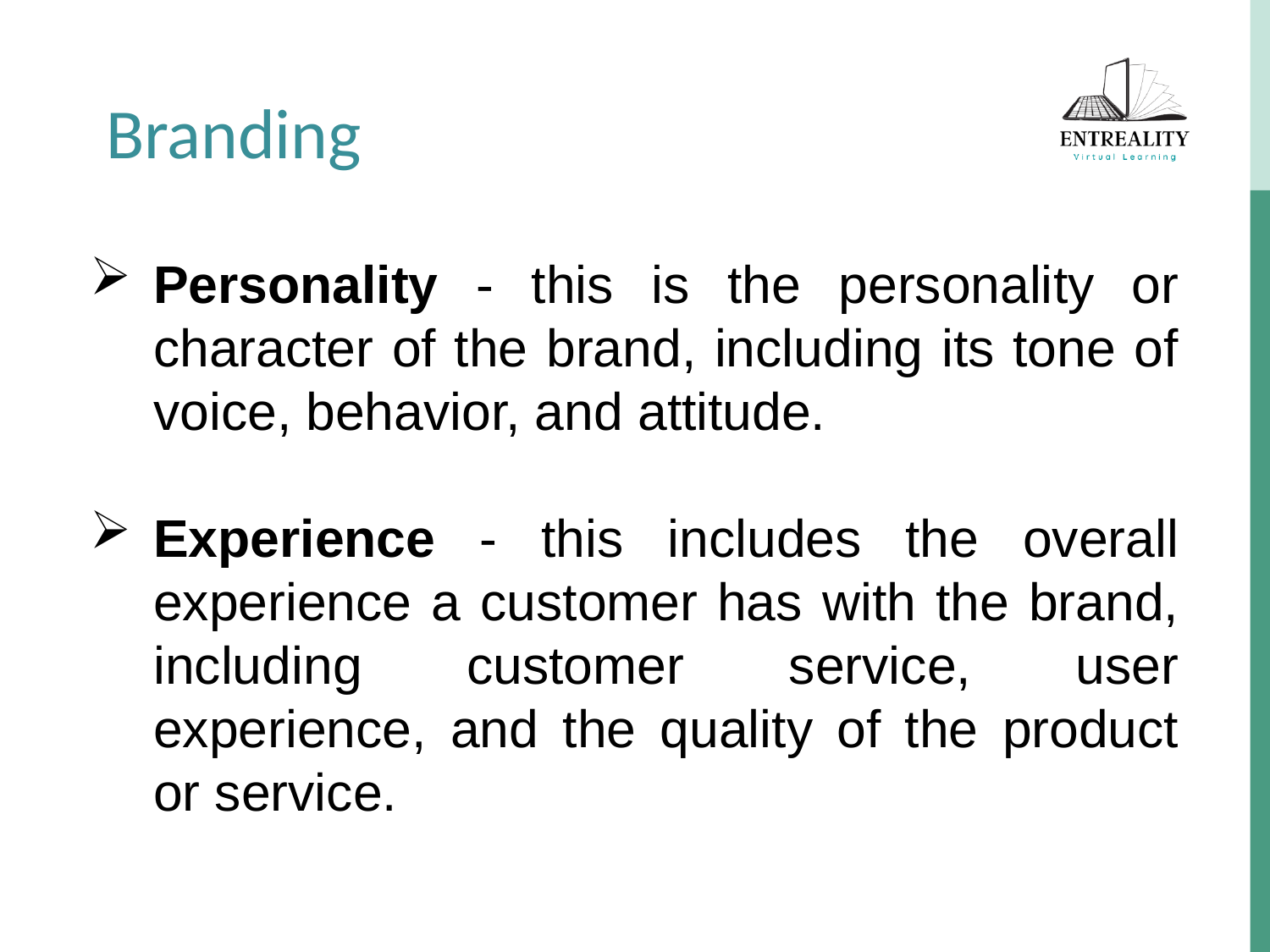

Branding

Personality - this is the personality or character of the brand, including its tone of voice, behavior, and attitude.

Experience - this includes the overall experience a customer has with the brand, including customer service, user experience, and the quality of the product or service.